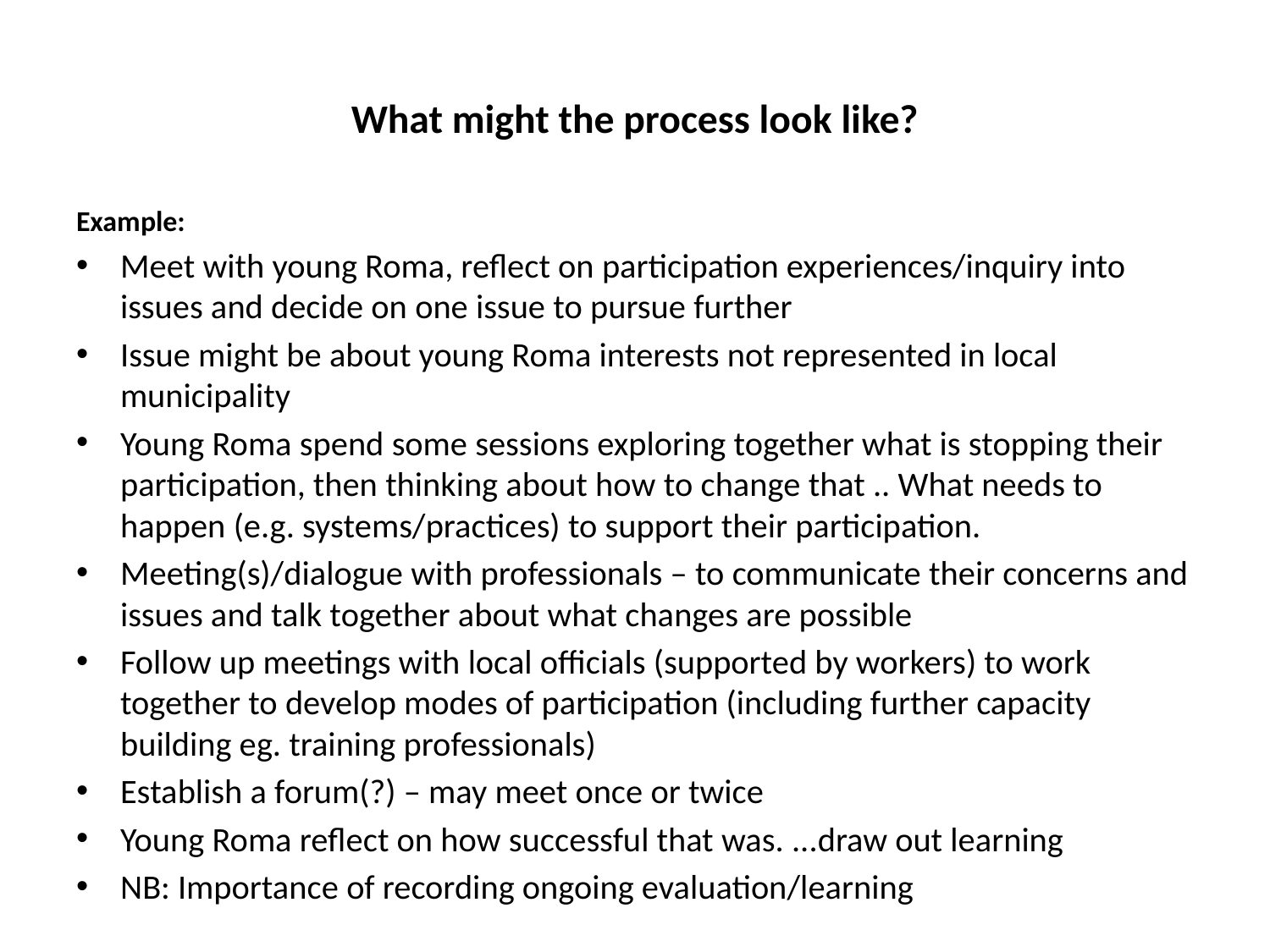

# What might the process look like?
Example:
Meet with young Roma, reflect on participation experiences/inquiry into issues and decide on one issue to pursue further
Issue might be about young Roma interests not represented in local municipality
Young Roma spend some sessions exploring together what is stopping their participation, then thinking about how to change that .. What needs to happen (e.g. systems/practices) to support their participation.
Meeting(s)/dialogue with professionals – to communicate their concerns and issues and talk together about what changes are possible
Follow up meetings with local officials (supported by workers) to work together to develop modes of participation (including further capacity building eg. training professionals)
Establish a forum(?) – may meet once or twice
Young Roma reflect on how successful that was. ...draw out learning
NB: Importance of recording ongoing evaluation/learning